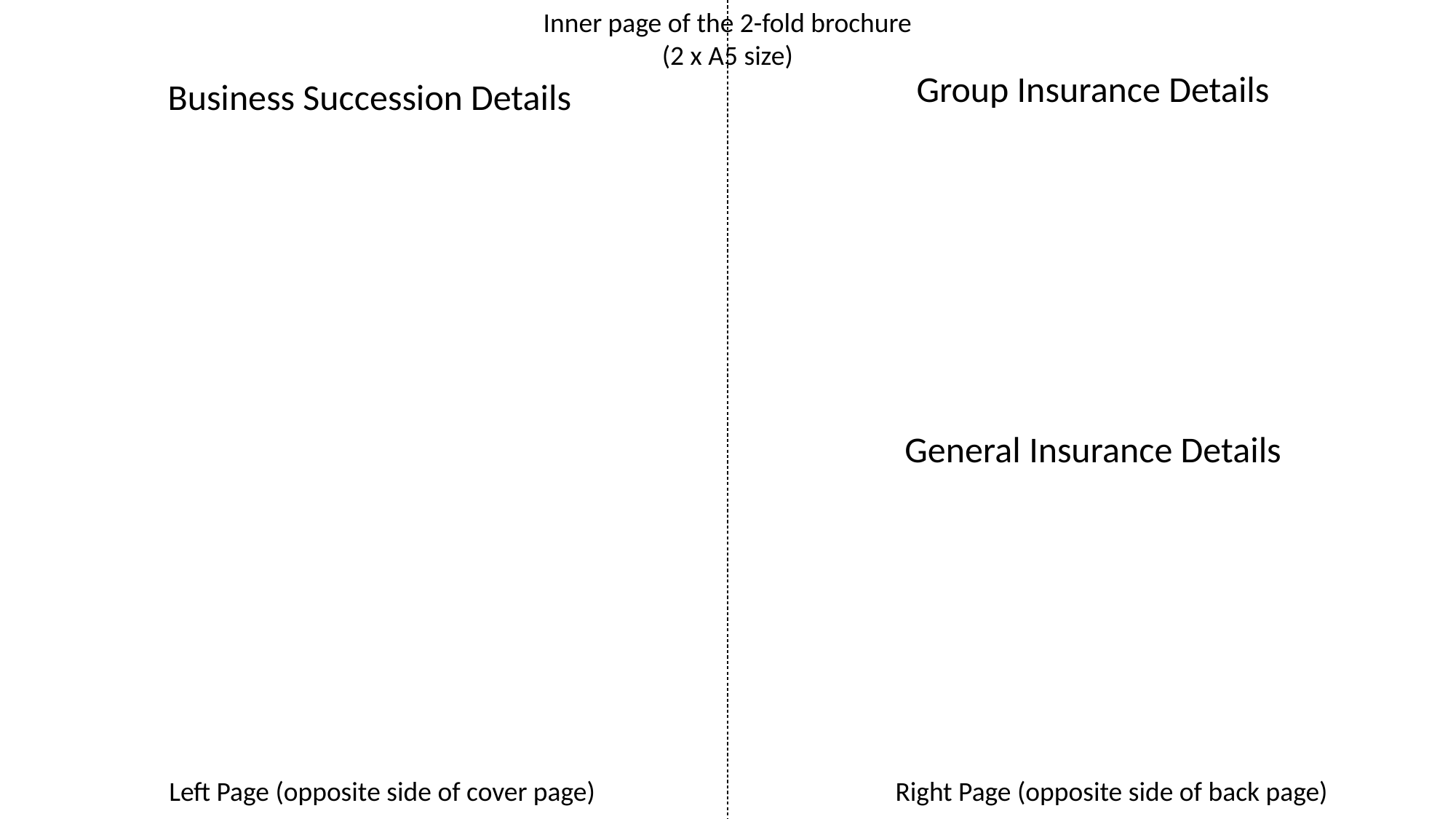

Inner page of the 2-fold brochure
(2 x A5 size)
Group Insurance Details
Business Succession Details
General Insurance Details
Left Page (opposite side of cover page)
Right Page (opposite side of back page)